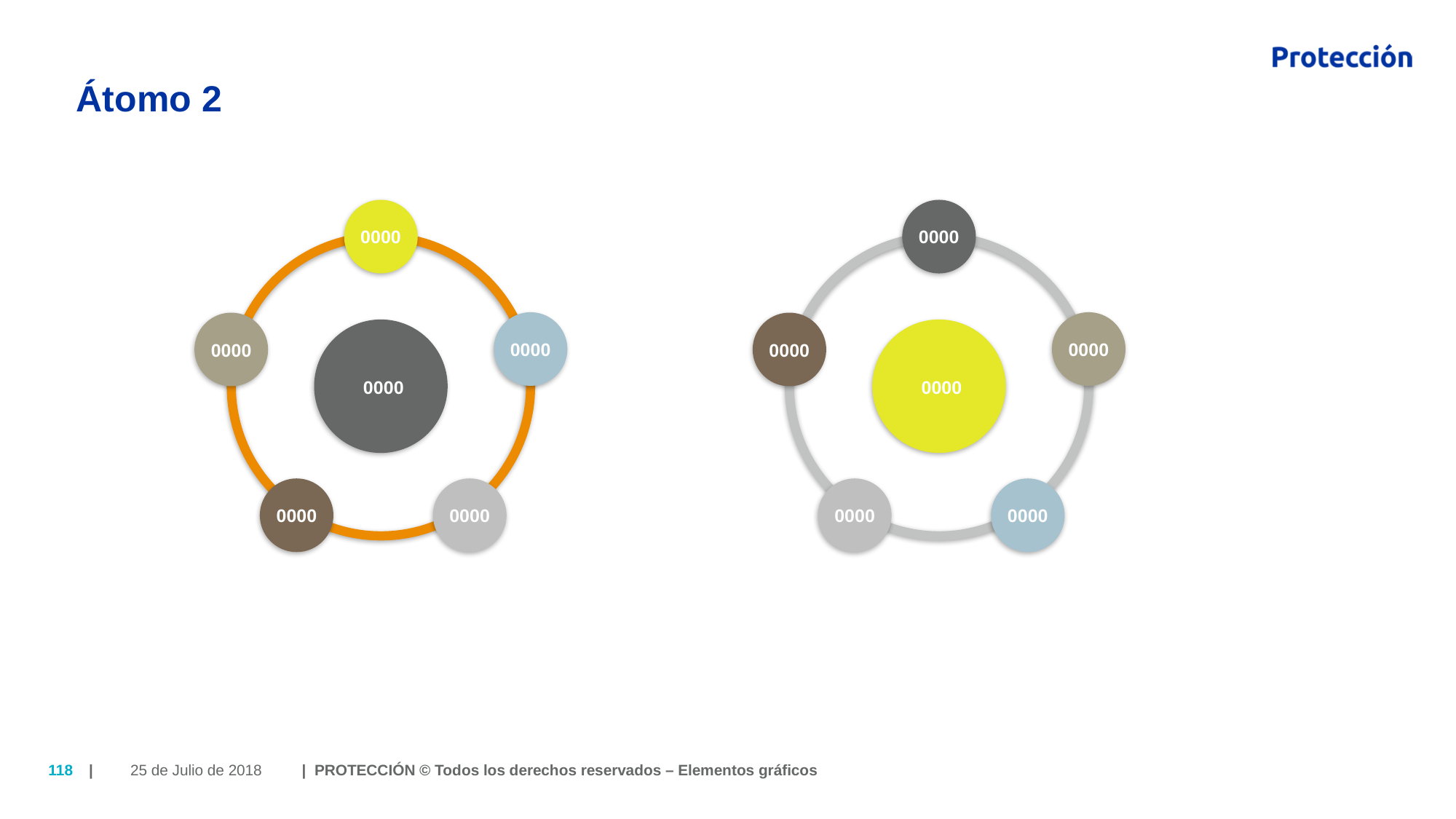

# Átomo 2

0000
0000

0000
0000
0000
0000
0000
0000

0000
0000
0000
0000
25 de Julio de 2018
118
|                                                  |  PROTECCIÓN © Todos los derechos reservados – Elementos gráficos